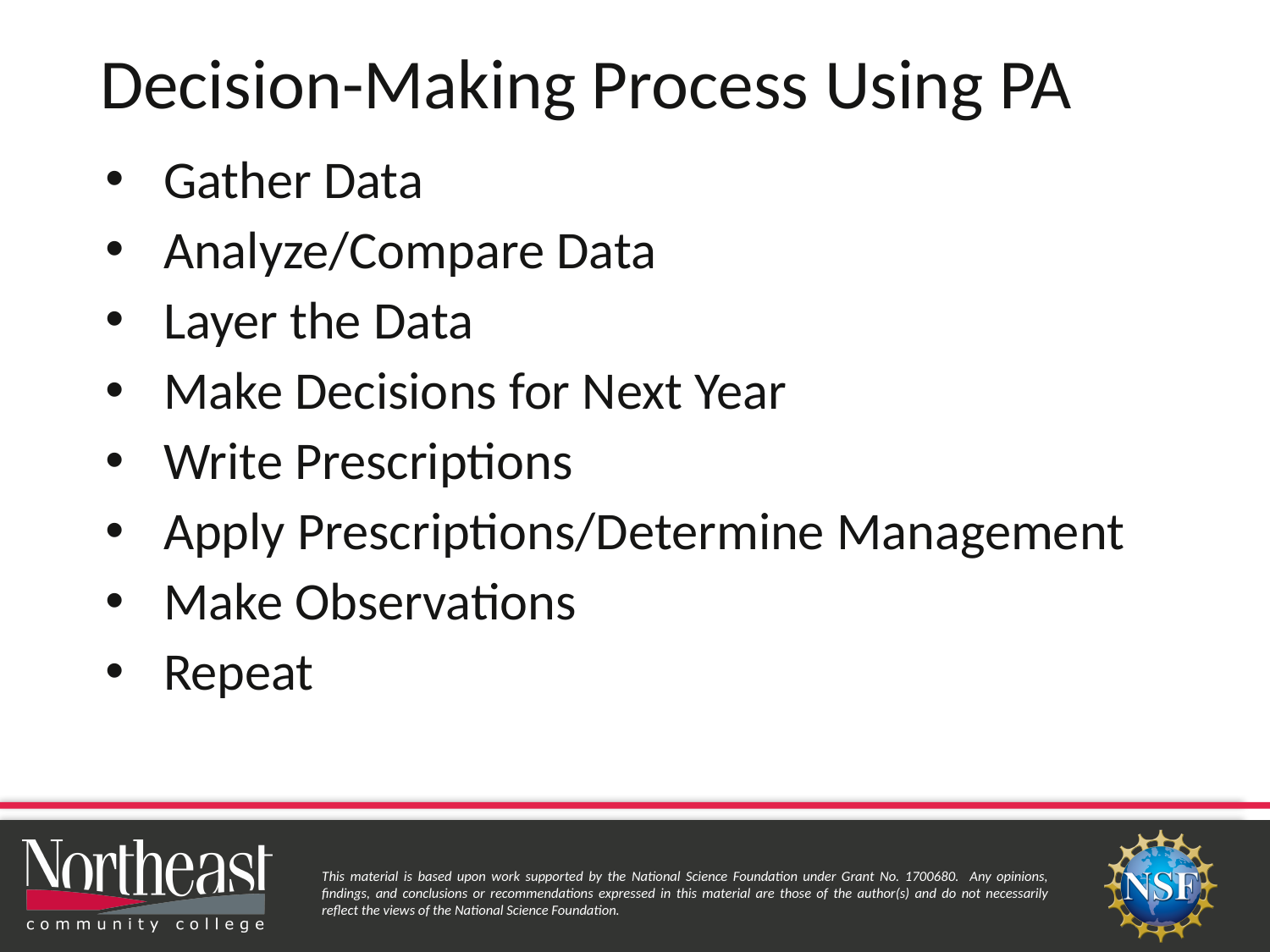

# Decision-Making Process Using PA

Gather Data
Analyze/Compare Data
Layer the Data
Make Decisions for Next Year
Write Prescriptions
Apply Prescriptions/Determine Management
Make Observations
Repeat